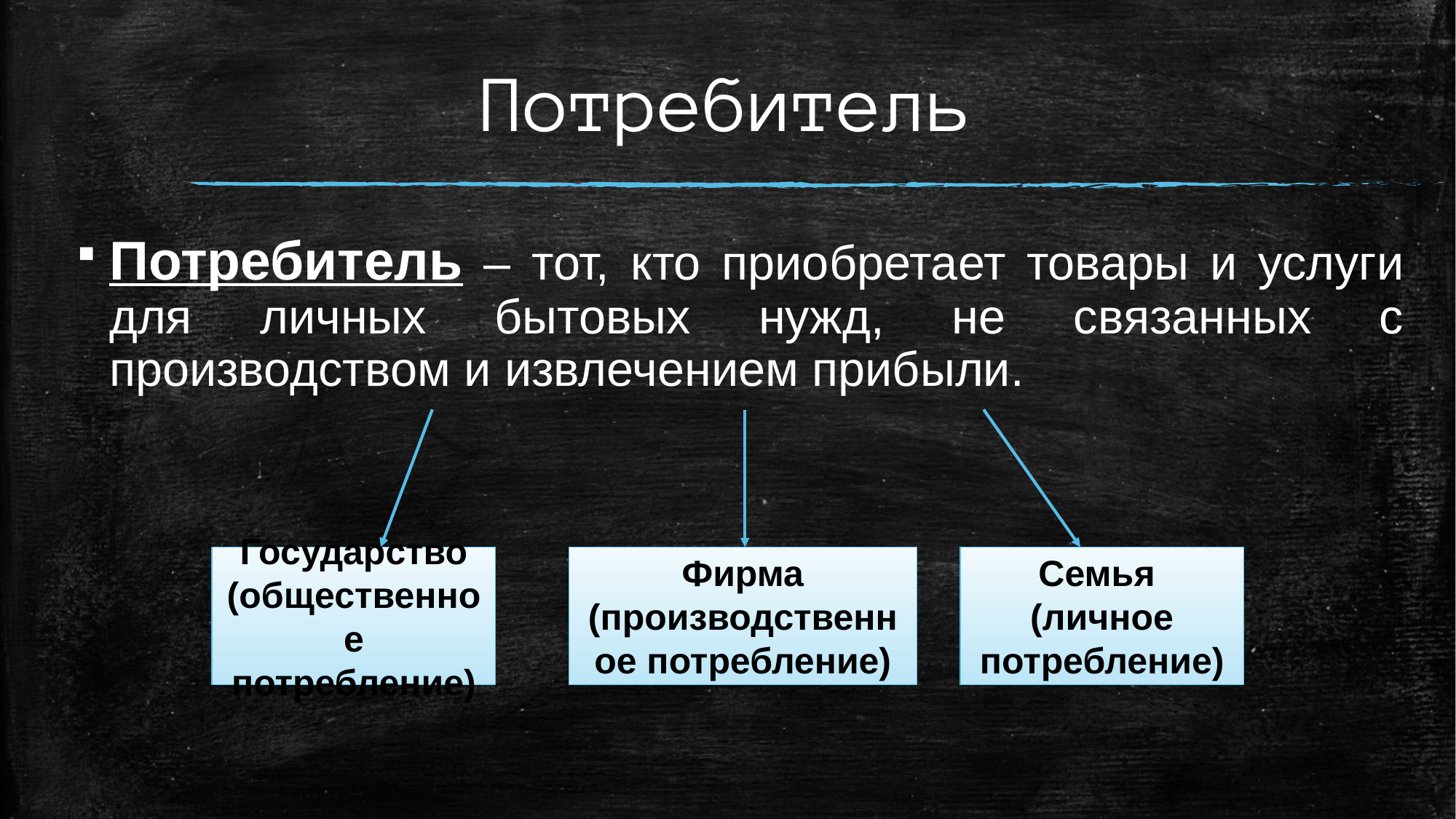

# Потребитель
Потребитель – тот, кто приобретает товары и услуги для личных бытовых нужд, не связанных с производством и извлечением прибыли.
Государство
(общественное потребление)
Фирма (производственное потребление)
Семья
(личное потребление)